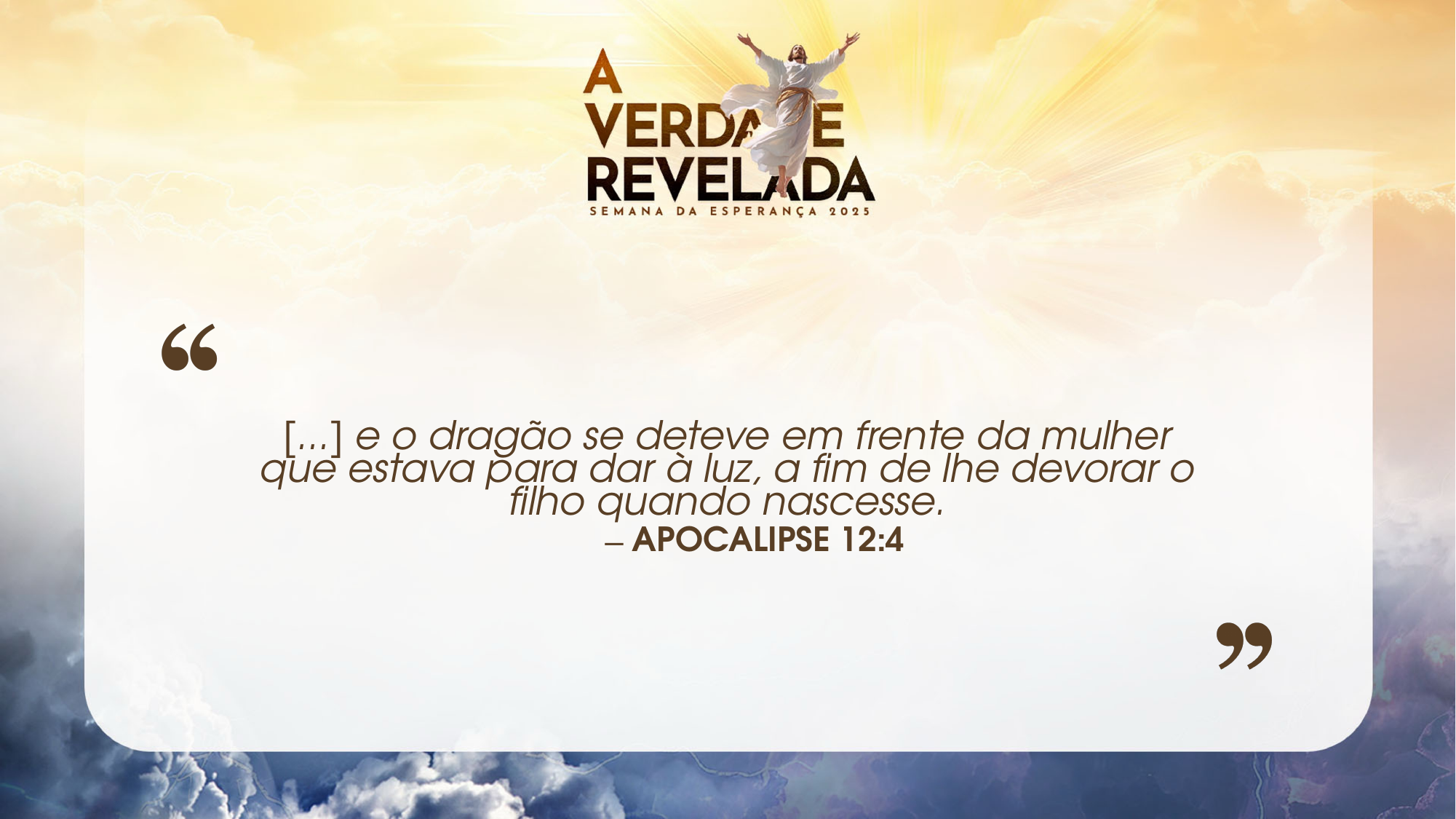

[...] e o dragão se deteve em frente da mulher que estava para dar à luz, a fim de lhe devorar o filho quando nascesse.
APOCALIPSE 12:4